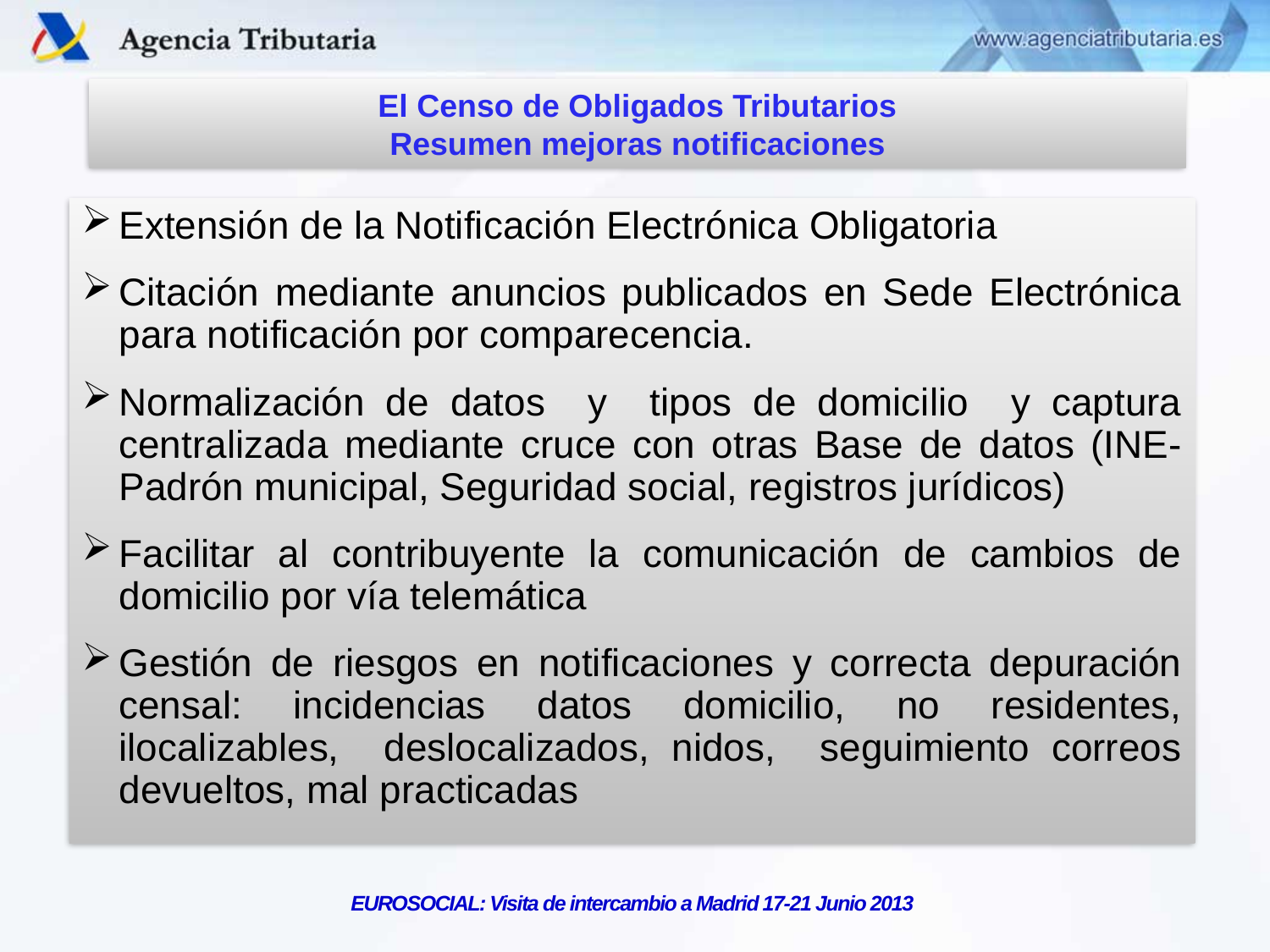

El Censo de Obligados Tributarios
Resumen mejoras notificaciones
Extensión de la Notificación Electrónica Obligatoria
Citación mediante anuncios publicados en Sede Electrónica para notificación por comparecencia.
Normalización de datos  y  tipos de domicilio  y captura centralizada mediante cruce con otras Base de datos (INE- Padrón municipal, Seguridad social, registros jurídicos)
Facilitar al contribuyente la comunicación de cambios de domicilio por vía telemática
Gestión de riesgos en notificaciones y correcta depuración censal: incidencias datos domicilio, no residentes, ilocalizables,  deslocalizados, nidos,  seguimiento correos devueltos, mal practicadas

EUROSOCIAL: Visita de intercambio a Madrid 17-21 Junio 2013